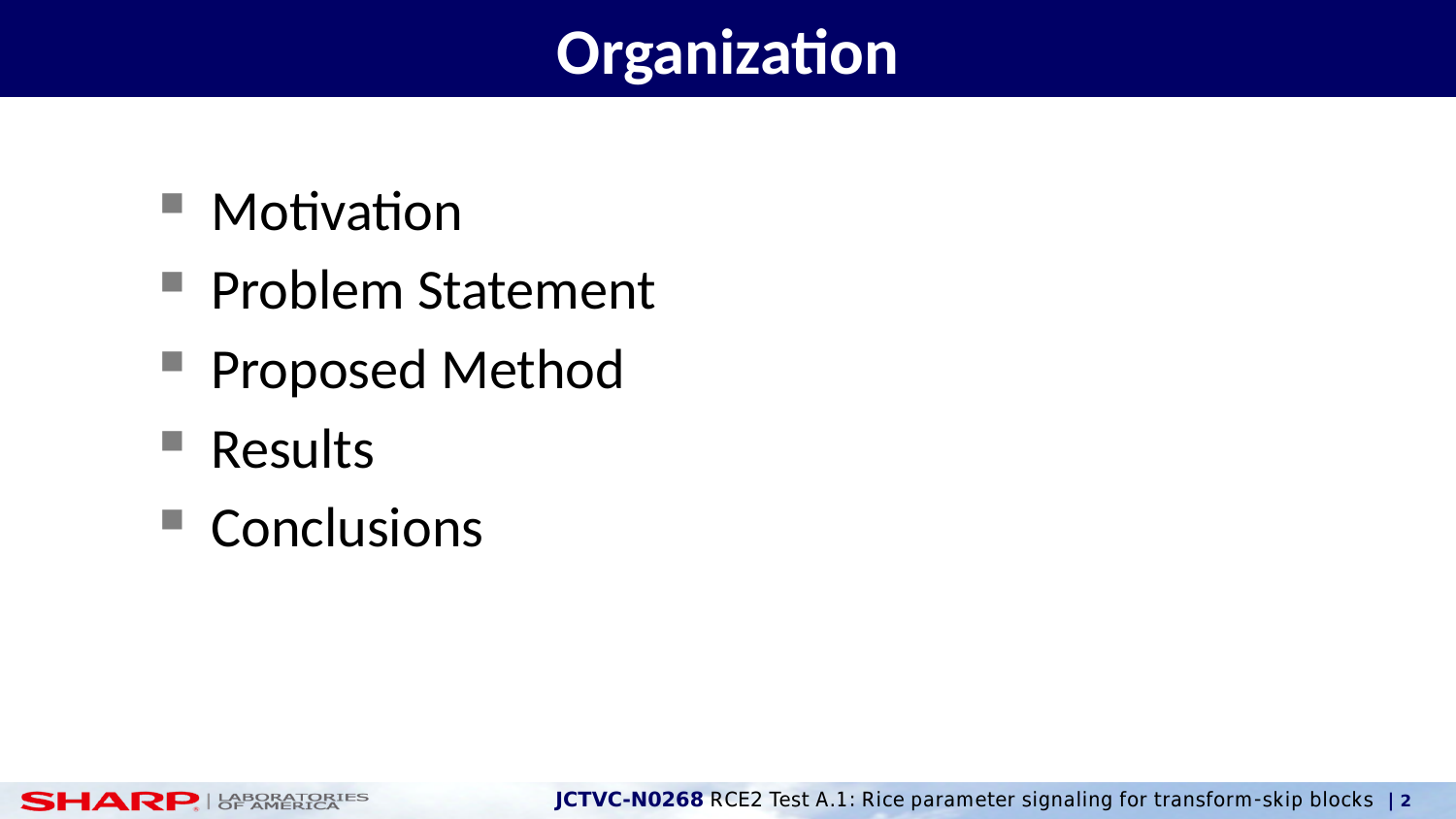

# Organization
Motivation
Problem Statement
Proposed Method
Results
Conclusions